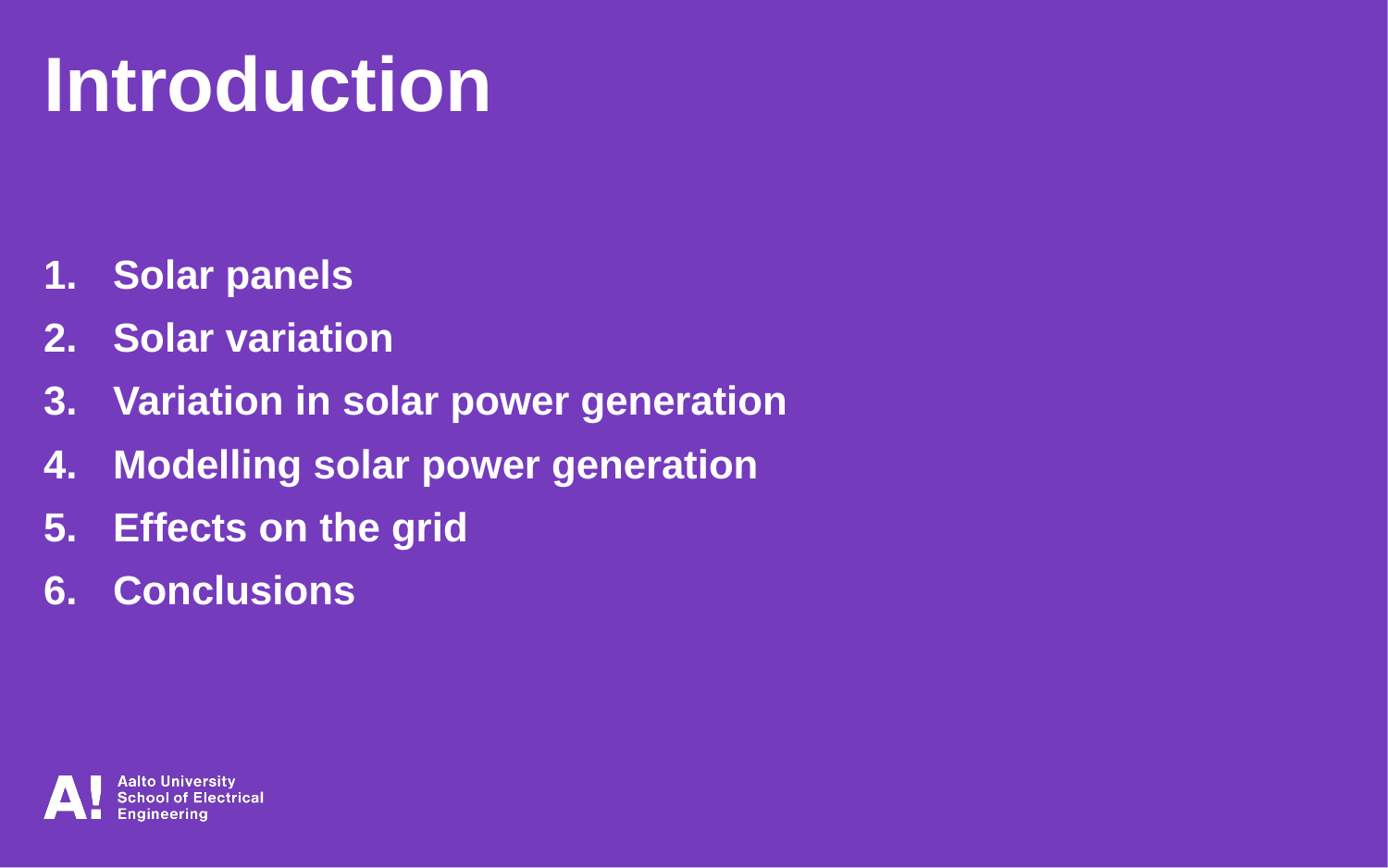

Introduction
Solar panels
Solar variation
Variation in solar power generation
Modelling solar power generation
Effects on the grid
Conclusions